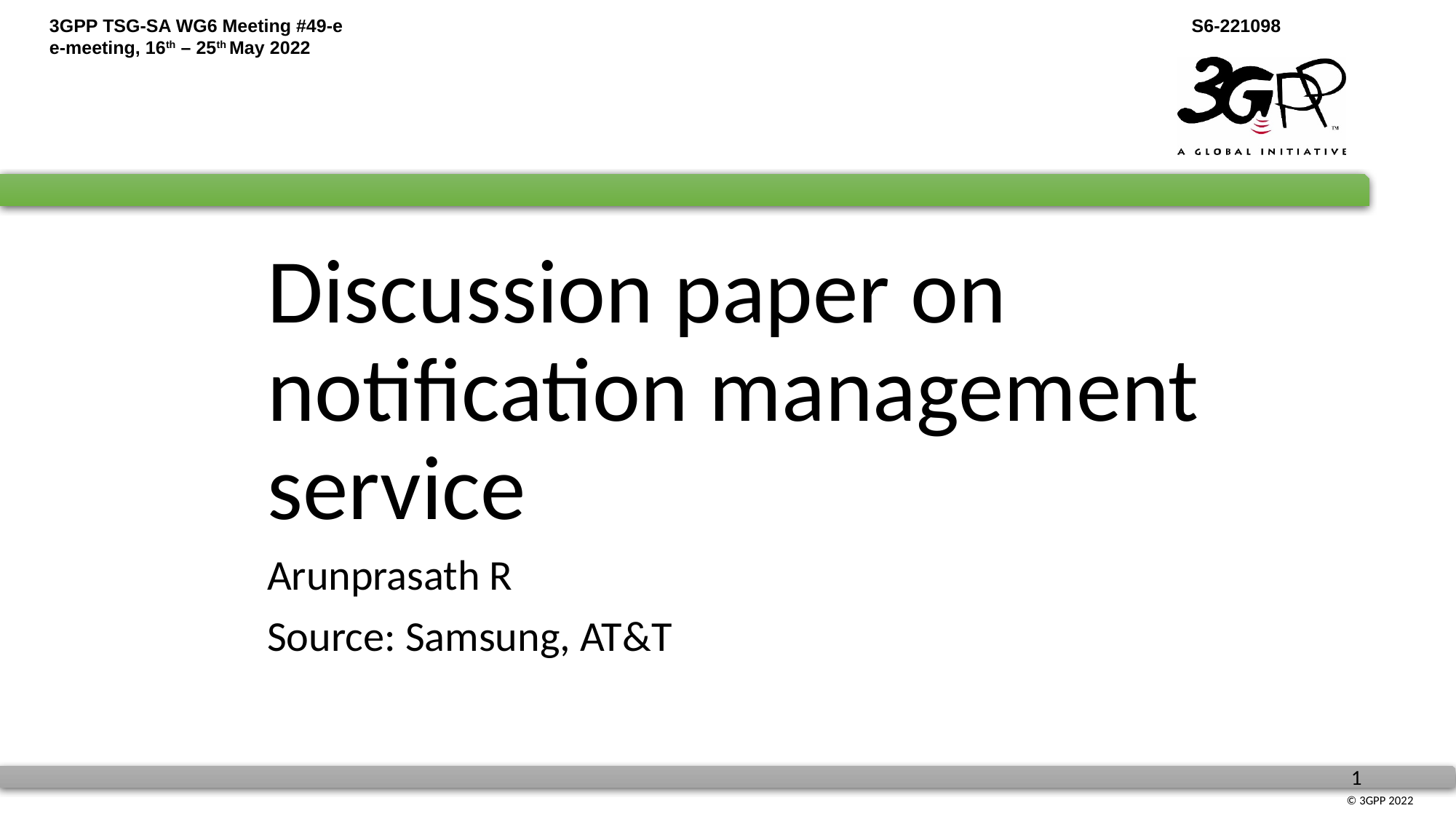

# Discussion paper on notification management service
Arunprasath R
Source: Samsung, AT&T